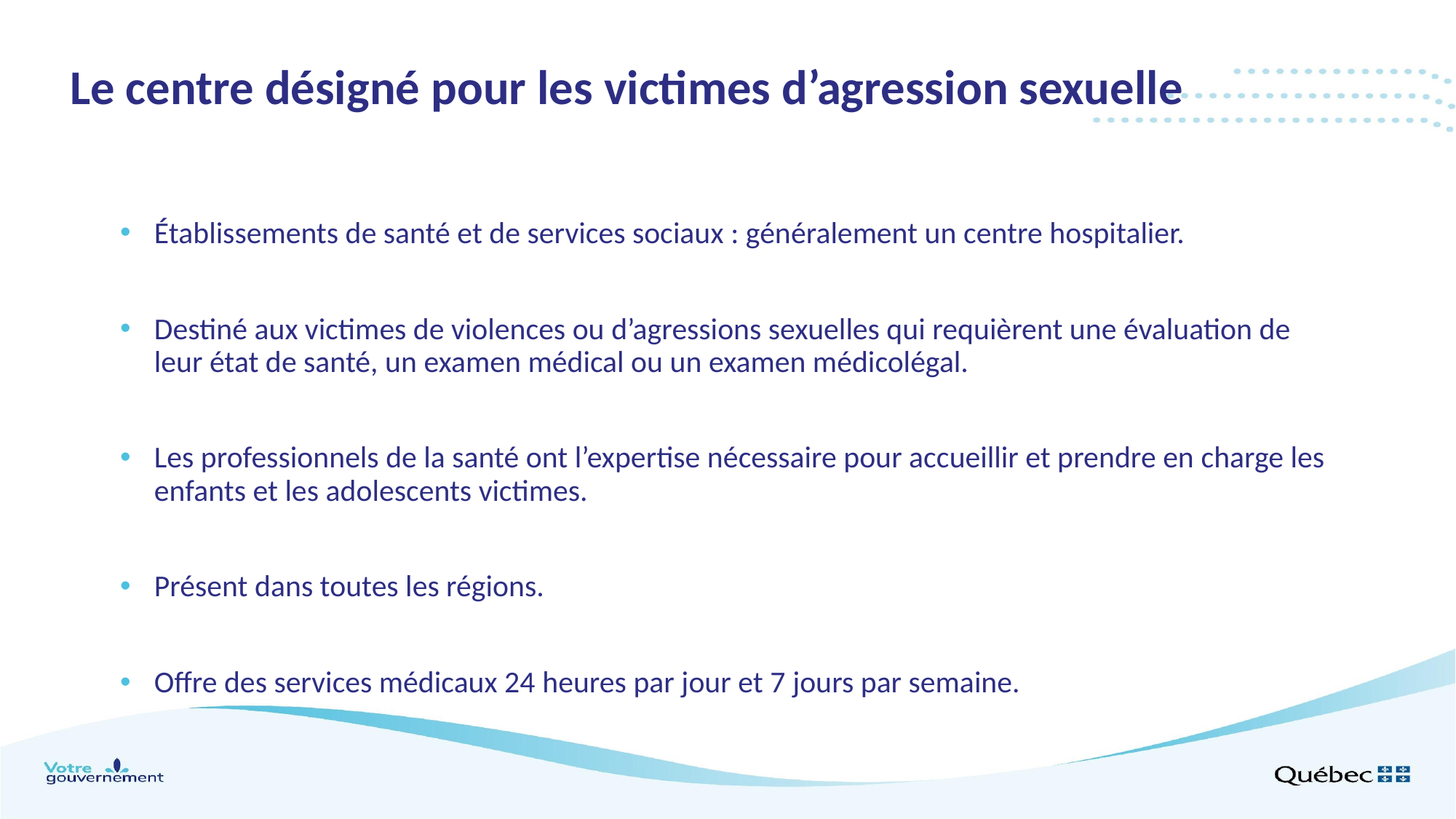

# Le centre désigné pour les victimes d’agression sexuelle
Établissements de santé et de services sociaux : généralement un centre hospitalier.

Destiné aux victimes de violences ou d’agressions sexuelles qui requièrent une évaluation de leur état de santé, un examen médical ou un examen médicolégal.

Les professionnels de la santé ont l’expertise nécessaire pour accueillir et prendre en charge les enfants et les adolescents victimes.

Présent dans toutes les régions.

Offre des services médicaux 24 heures par jour et 7 jours par semaine.